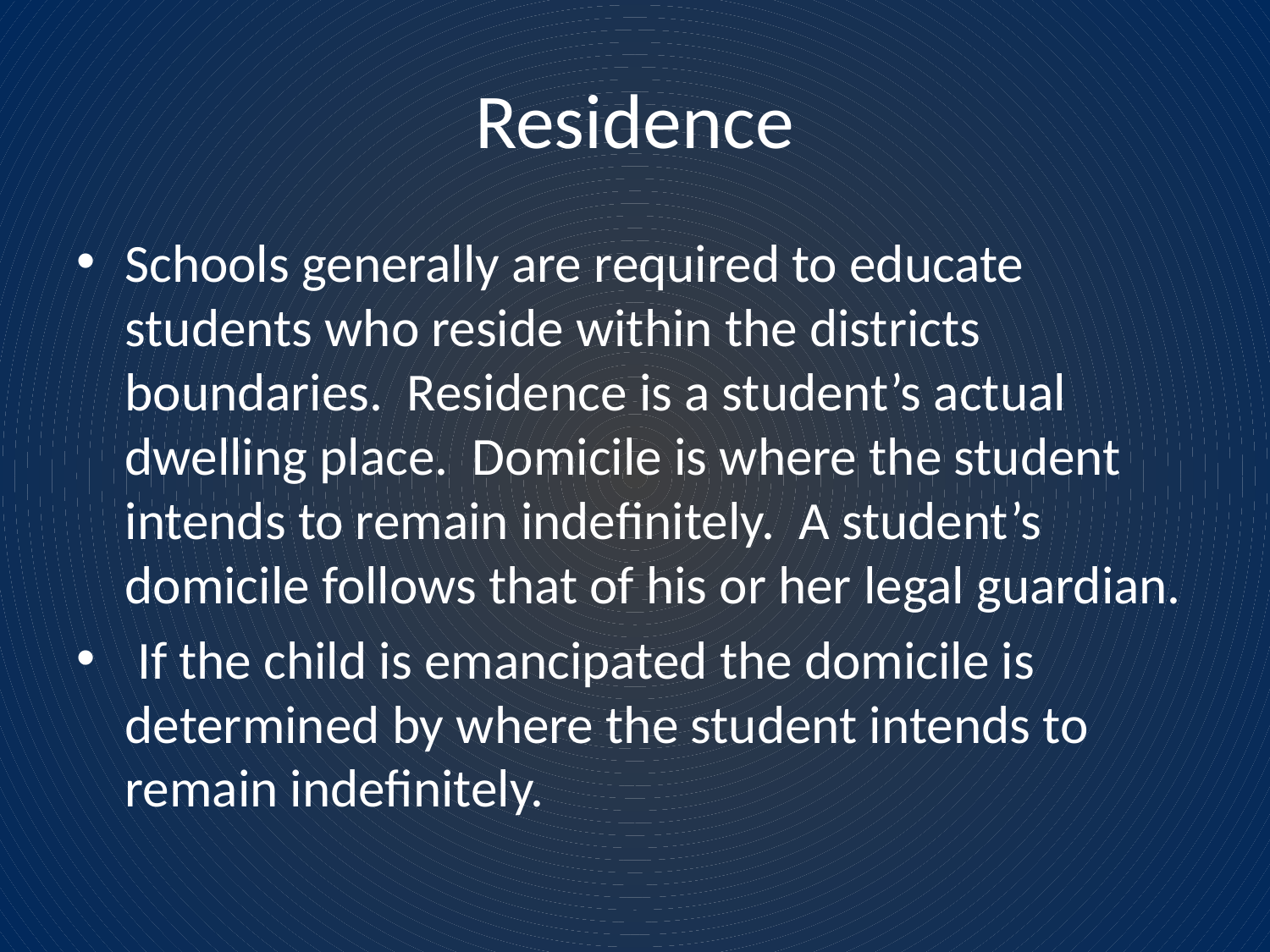

# Residence
Schools generally are required to educate students who reside within the districts boundaries.  Residence is a student’s actual dwelling place.  Domicile is where the student intends to remain indefinitely.  A student’s domicile follows that of his or her legal guardian.
 If the child is emancipated the domicile is determined by where the student intends to remain indefinitely.